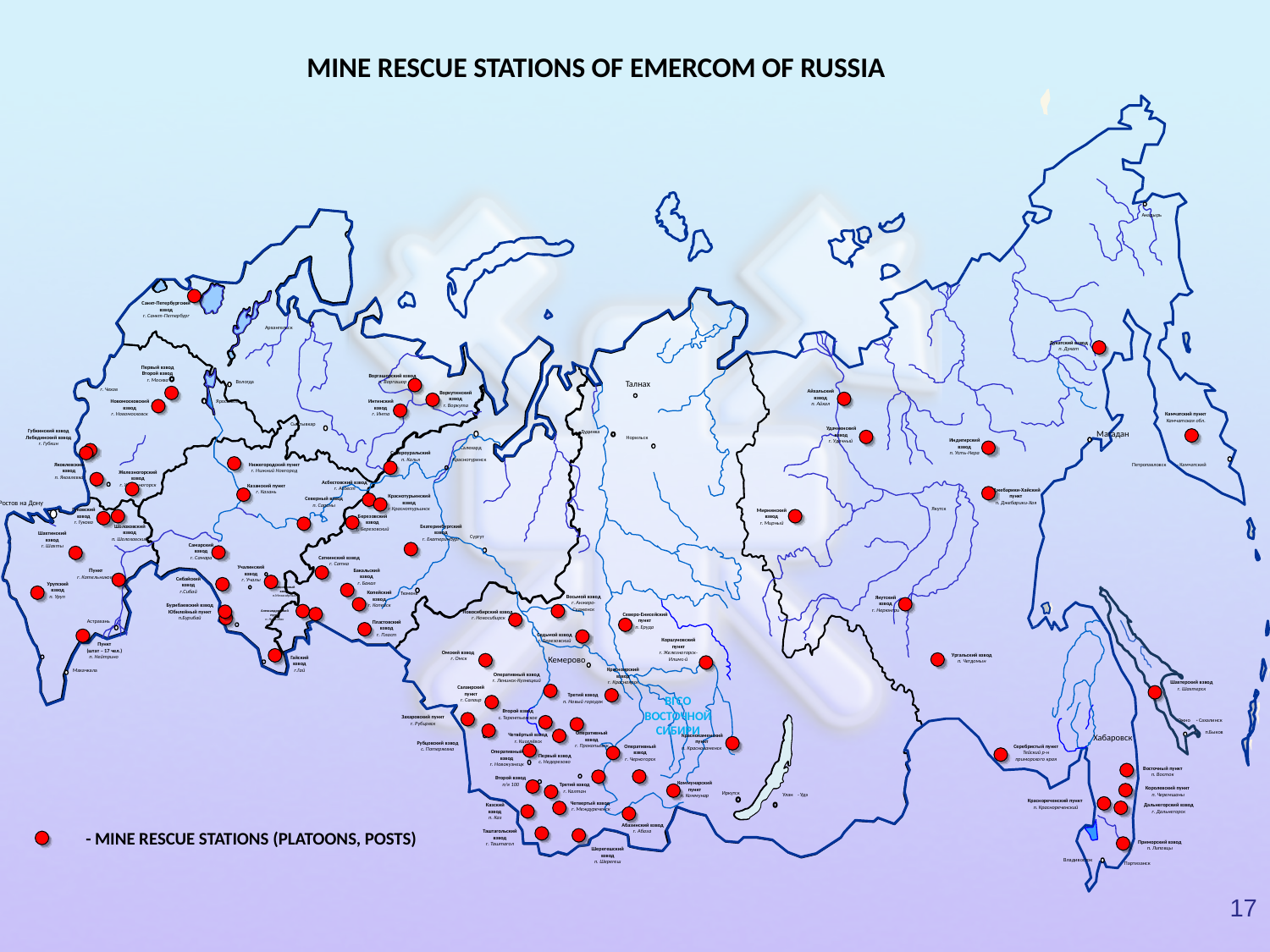

MINE RESCUE STATIONS OF EMERCOM OF RUSSIA

Анадырь

Санкт-Петербургский взвод
г. Санкт-Петербург

Архангельск

Дукатский взвод
п. Дукат

Первый взвод
Второй взвод
г. Москва

Воргашорский взвод
п. Воргашор

Талнах

Вологда
г. Чехов

Айхальский взвод
п. Айхал

Воркутинский
взвод
г. Воркута

Новомосковский взвод
г. Новомосковск
Интинский
взвод
г. Инта

Ярославль

Камчатский пункт
Камчатская обл.

Удачненский взвод
г. Удачный
Сыктывкар
Губкинский взвод Лебединский взвод
г. Губкин

Магадан

Дудинка

Индигирский взвод
п. Усть-Нера

Норильск

Североуральский
п. Калья

Салехард

Яковлевский
взвод
п. Яковлевка
Нижегородский пункт
г. Нижний Новгород
 Краснотуринск

Петропавловск
-
Камчатский

Железногорский взвод
г. Железногорск

Асбестовский взвод
г. Асбест

Казанский пункт
г. Казань
Джебарики-Хайский пункт
п. Джебарики-Хая

Краснотурьинский взвод
г.Краснотурьинск

Северный взвод
п. Сараны

Ростов на Дону
Гуковский
взвод
г. Гуково
Мирнинский
взвод
г. Мирный

Якутск
Березовский
взвод
г. Березовский

Шолоховский
взвод
п. Шолоховский

Екатеринбургский взвод
г. Екатеринбург

Шахтинский
взвод
г. Шахты

Сургут
Самарский
взвод
г. Самара

Саткинский взвод
г. Сатка

Учалинский
взвод
г. Учалы

Бакальский
взвод
г. Бакал
Пункт
г. Котельниково

Сибайский
взвод
г.Сибай

Урупский
взвод
п. Уруп

Межозерный
взвод
п.Межозёрный

Копейский
взвод
г. Копейск

Восьмой взвод
г. Анжеро-
Судженск

Якутский взвод
г. Нерюнгри

Тюмень

Бурибаевский взвод Юбилейный пункт
п.Бурибай

Новосибирский взвод
г. Новосибирск

Александрийский
пункт
п. Нагайбак

Северо-Енисейский
пункт
п. Еруда

Пластовский
взвод
г. Пласт

Астрахань

Седьмой взвод
г. Березовский

Коршуновский пункт
г. Железногорск-Илимс-й

Пункт
(штат – 17 чел.)
п. Нейтрино
Омский взвод
г. Омск
Ургальский взвод
п. Чегдомын

Гайский
взвод
г.Гай

Кемерово

Красноярский
взвод
г. Красноярск

Оперативный взвод
г. Ленинск-Кузнецкий

Махачкала

Шахтерский взвод
г. Шахтерск

Салаирский
пункт
г. Салаир

Третий взвод
п. Новый городок

ВГСО
ВОСТОЧНОЙ
СИБИРИ

Второй взвод
с. Терентьевское

Захаровский пункт
г. Рубцовск

Южно
-
Сахалинск

Оперативный
взвод
г. Прокопьевск

Четвёртый взвод
г. Киселёвск
Краснокаменский пункт
п. Краснокаменск
п.Быков

Хабаровск
Рубцовский взвод
с. Потеряевка

Оперативный взвод
г. Черногорск
Серебристый пункт
Тейский р-н приморского края

Оперативный
взвод
г. Новокузнецк

Первый взвод
с. Недорезово

Восточный пункт
п. Восток

Второй взвод
п/я 100

Коммунарский пункт
п. Коммунар

Третий взвод
г. Калтан
Королевский пункт
п. Черемшаны

Иркутск

Краснореченский пункт
п. Краснореченский
Улан
-
Удэ
Четвертый взвод
г. Междуреченск
Казский
взвод
п. Каз
Дальнегорский взвод
г. Дальнегорск

Абазинский взвод
г. Абаза

- MINE RESCUE STATIONS (PLATOONS, POSTS)
Таштагольский
взвод
г. Таштагол

Приморский взвод
п. Липовцы

Шерегешский
взвод
п. Шерегеш

Владивосток

Партизанск